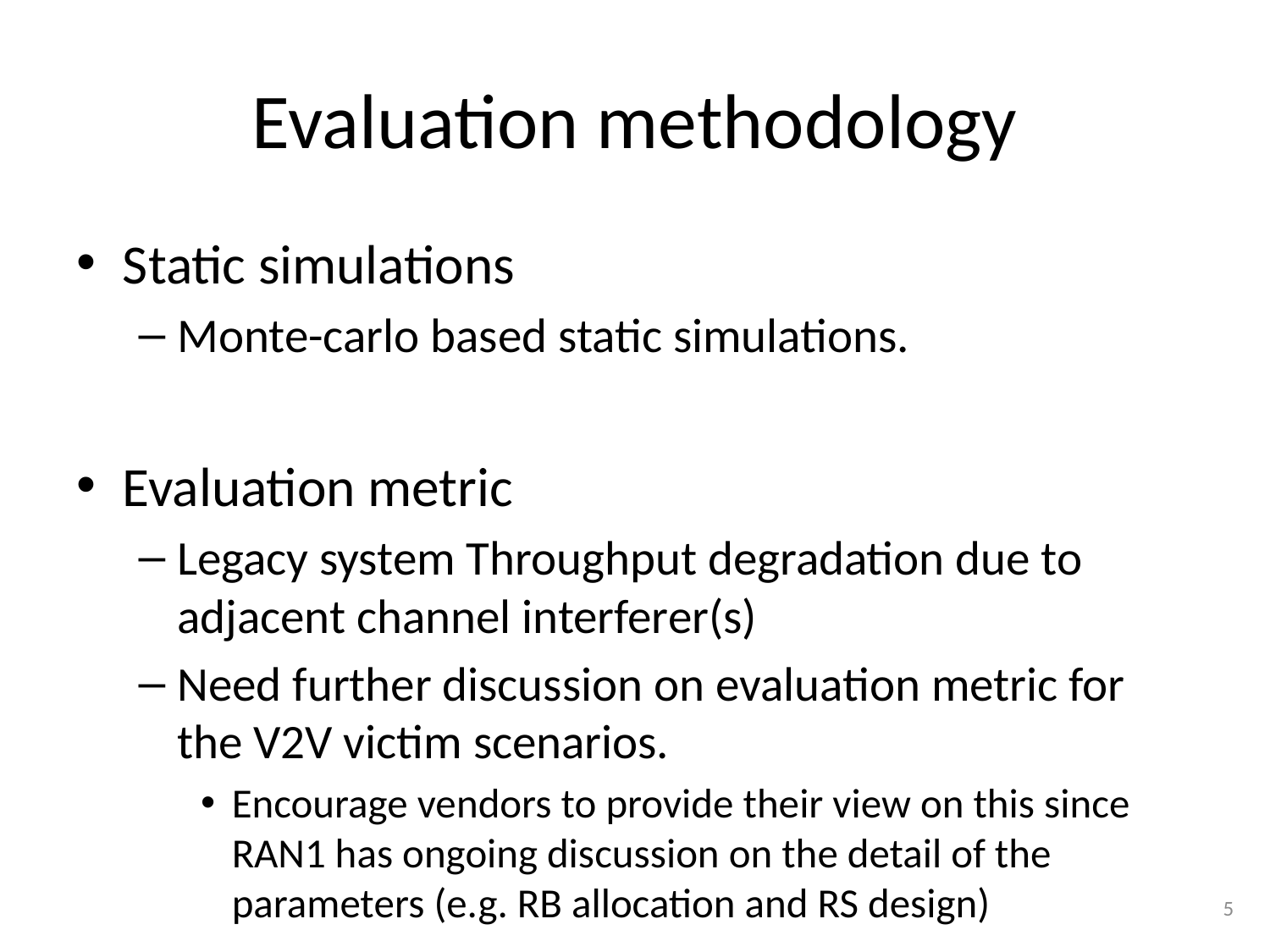

# Evaluation methodology
Static simulations
Monte-carlo based static simulations.

Evaluation metric
Legacy system Throughput degradation due to adjacent channel interferer(s)
Need further discussion on evaluation metric for the V2V victim scenarios.
Encourage vendors to provide their view on this since RAN1 has ongoing discussion on the detail of the parameters (e.g. RB allocation and RS design)
5